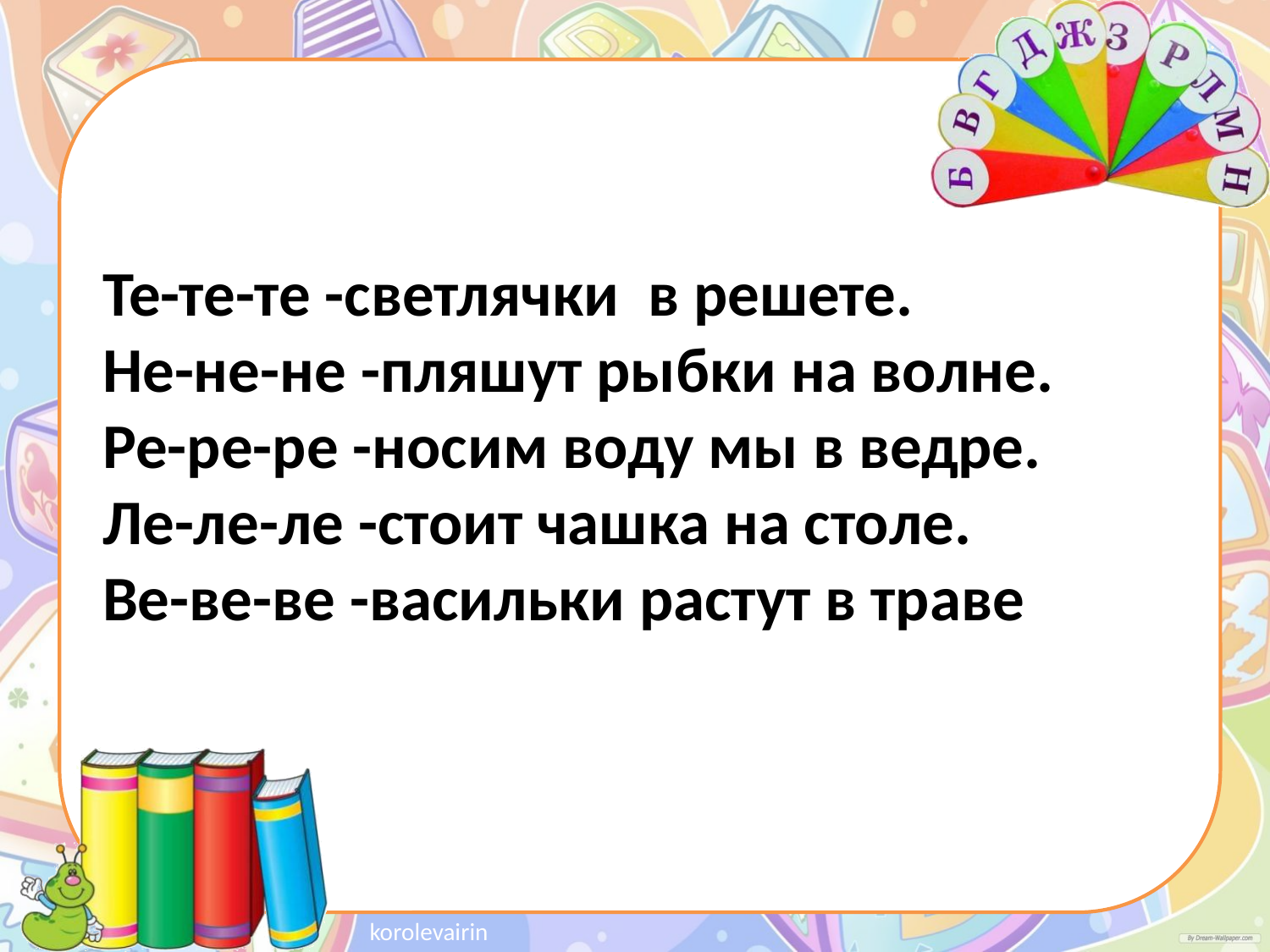

#

Те-те-те -светлячки  в решете.
Не-не-не -пляшут рыбки на волне.
Ре-ре-ре -носим воду мы в ведре.
Ле-ле-ле -стоит чашка на столе.
Ве-ве-ве -васильки растут в траве